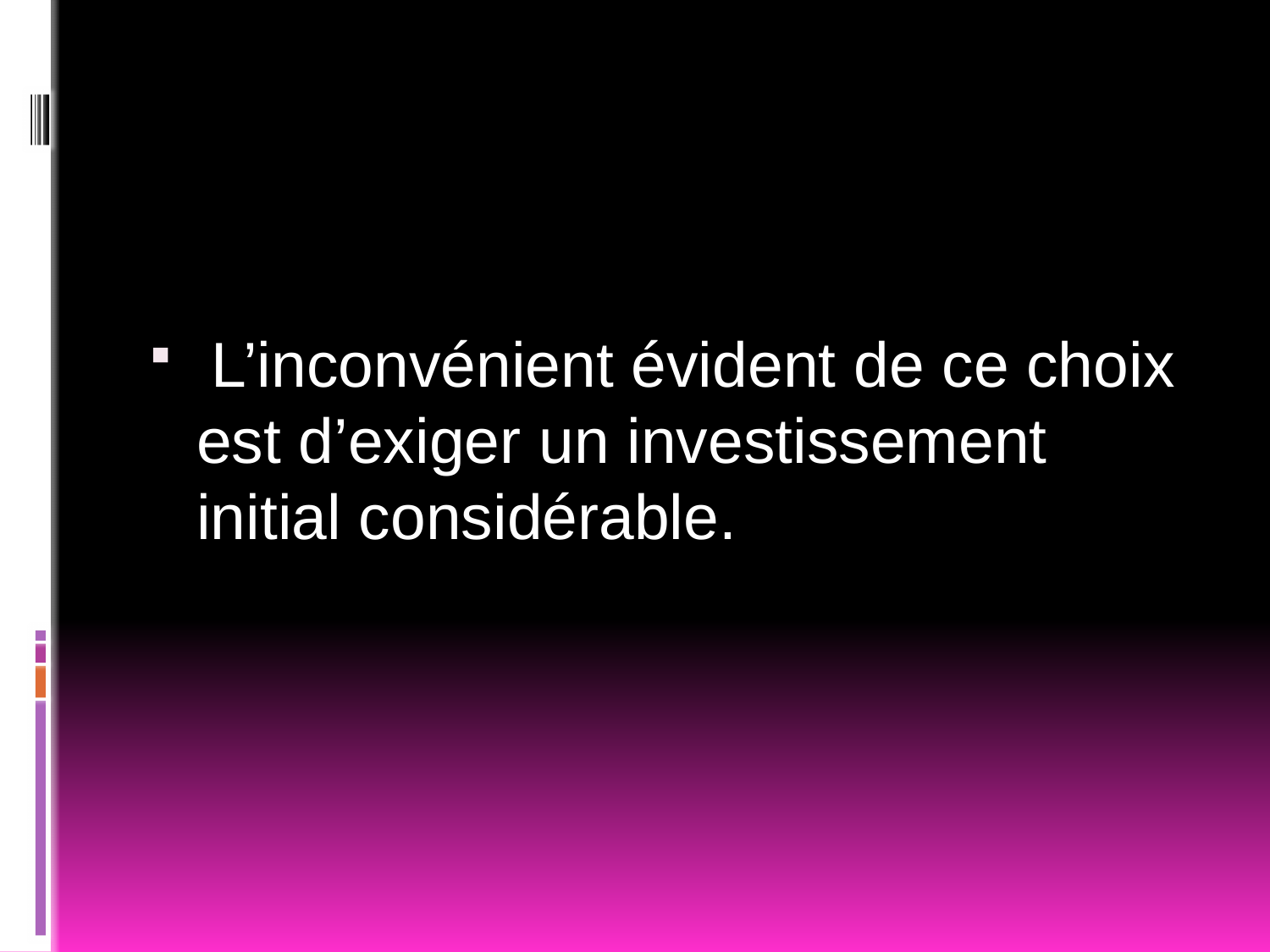

L’inconvénient évident de ce choix est d’exiger un investissement initial considérable.